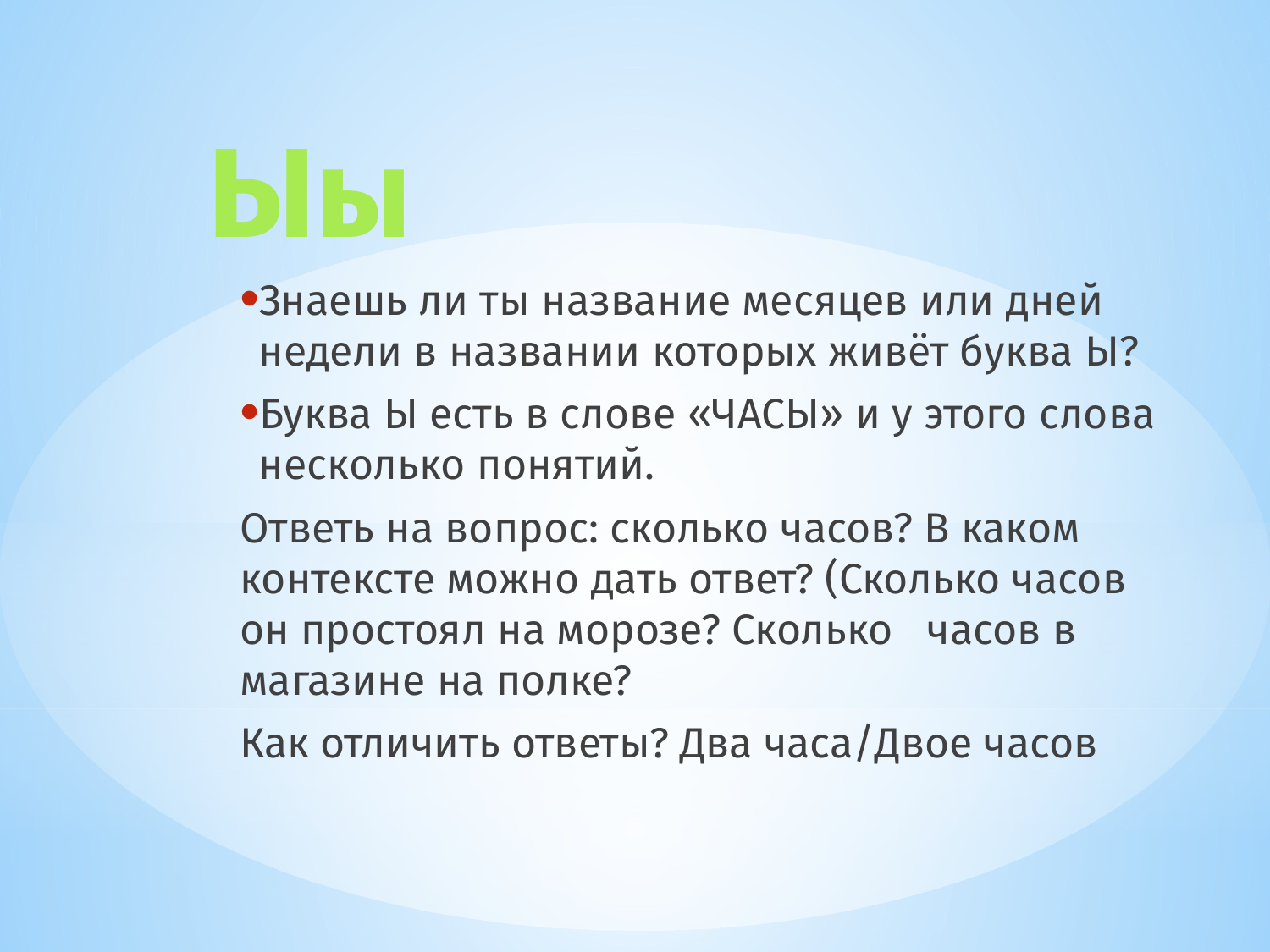

Ыы
Знаешь ли ты название месяцев или дней недели в названии которых живёт буква Ы?
Буква Ы есть в слове «ЧАСЫ» и у этого слова несколько понятий.
Ответь на вопрос: сколько часов? В каком контексте можно дать ответ? (Сколько часов он простоял на морозе? Сколько   часов в магазине на полке?
Как отличить ответы? Два часа/Двое часов